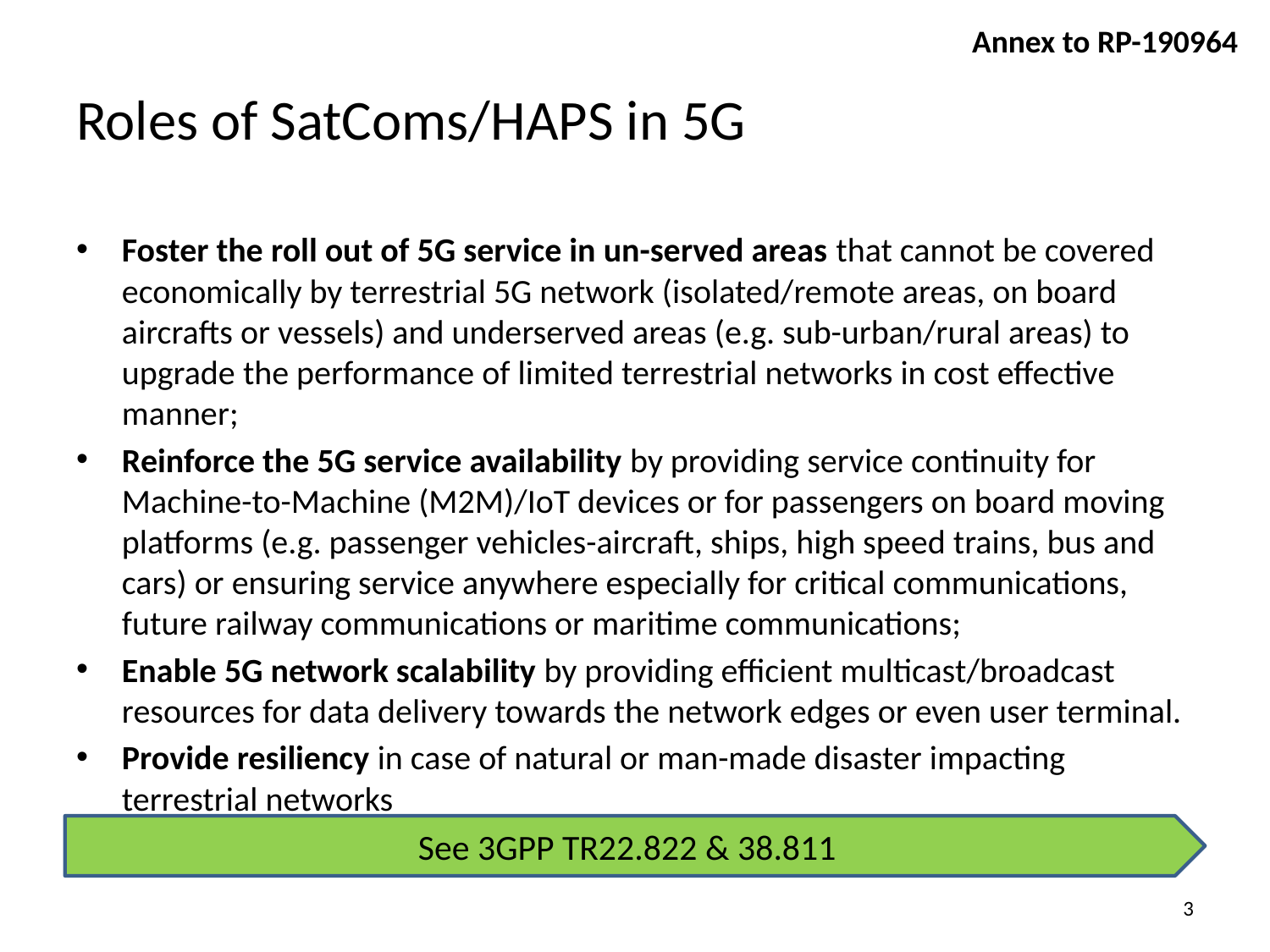

# Roles of SatComs/HAPS in 5G
Foster the roll out of 5G service in un-served areas that cannot be covered  economically by terrestrial 5G network (isolated/remote areas, on board aircrafts or vessels) and underserved areas (e.g. sub-urban/rural areas) to upgrade the performance of limited terrestrial networks in cost effective manner;
Reinforce the 5G service availability by providing service continuity for Machine-to-Machine (M2M)/IoT devices or for passengers on board moving platforms (e.g. passenger vehicles-aircraft, ships, high speed trains, bus and cars) or ensuring service anywhere especially for critical communications, future railway communications or maritime communications;
Enable 5G network scalability by providing efficient multicast/broadcast resources for data delivery towards the network edges or even user terminal.
Provide resiliency in case of natural or man-made disaster impacting terrestrial networks

See 3GPP TR22.822 & 38.811
3